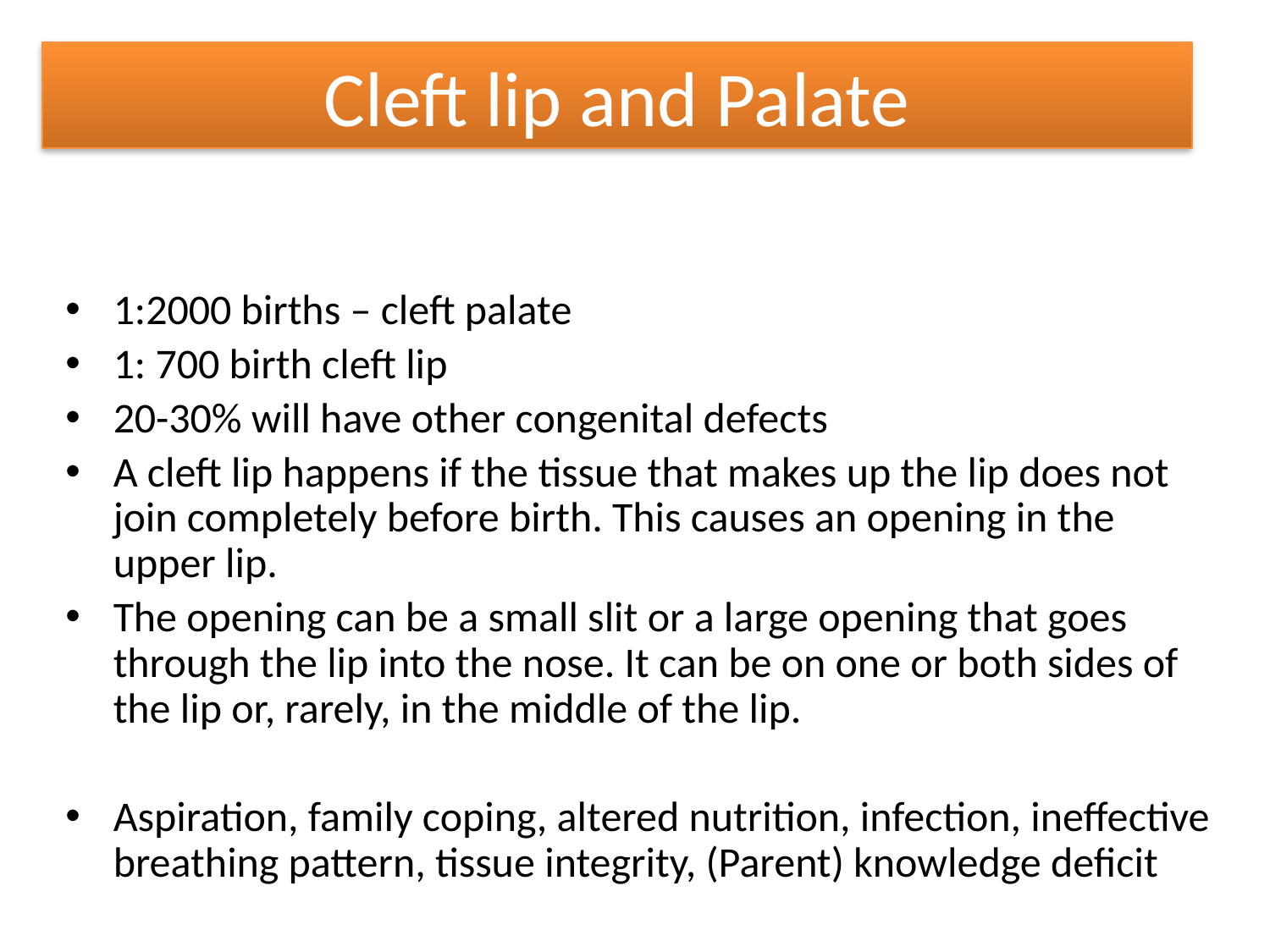

# Cleft lip and Palate

1:2000 births – cleft palate
1: 700 birth cleft lip
20-30% will have other congenital defects
A cleft lip happens if the tissue that makes up the lip does not join completely before birth. This causes an opening in the upper lip.
The opening can be a small slit or a large opening that goes through the lip into the nose. It can be on one or both sides of the lip or, rarely, in the middle of the lip.

Aspiration, family coping, altered nutrition, infection, ineffective breathing pattern, tissue integrity, (Parent) knowledge deficit